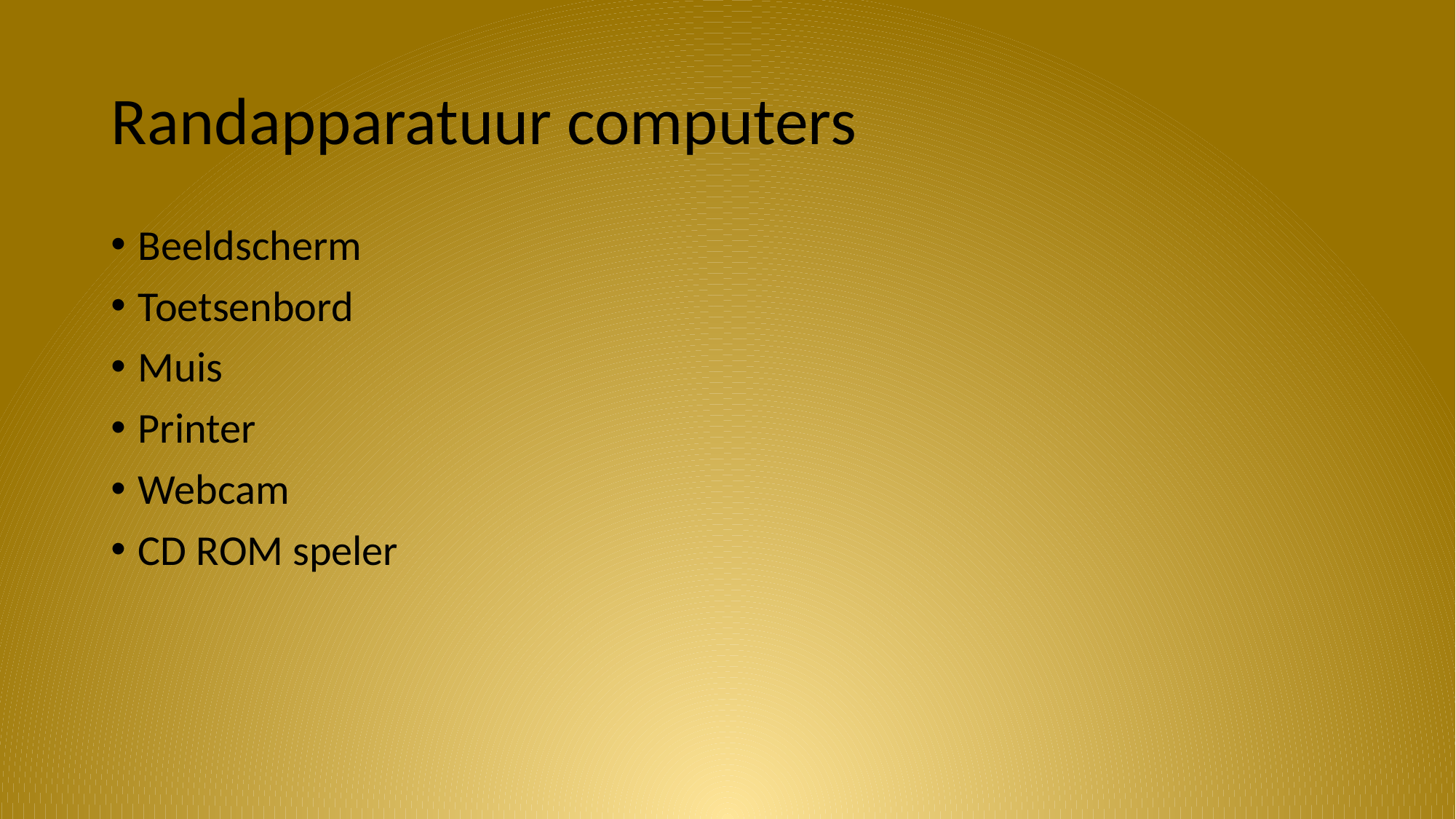

# Randapparatuur computers
Beeldscherm
Toetsenbord
Muis
Printer
Webcam
CD ROM speler